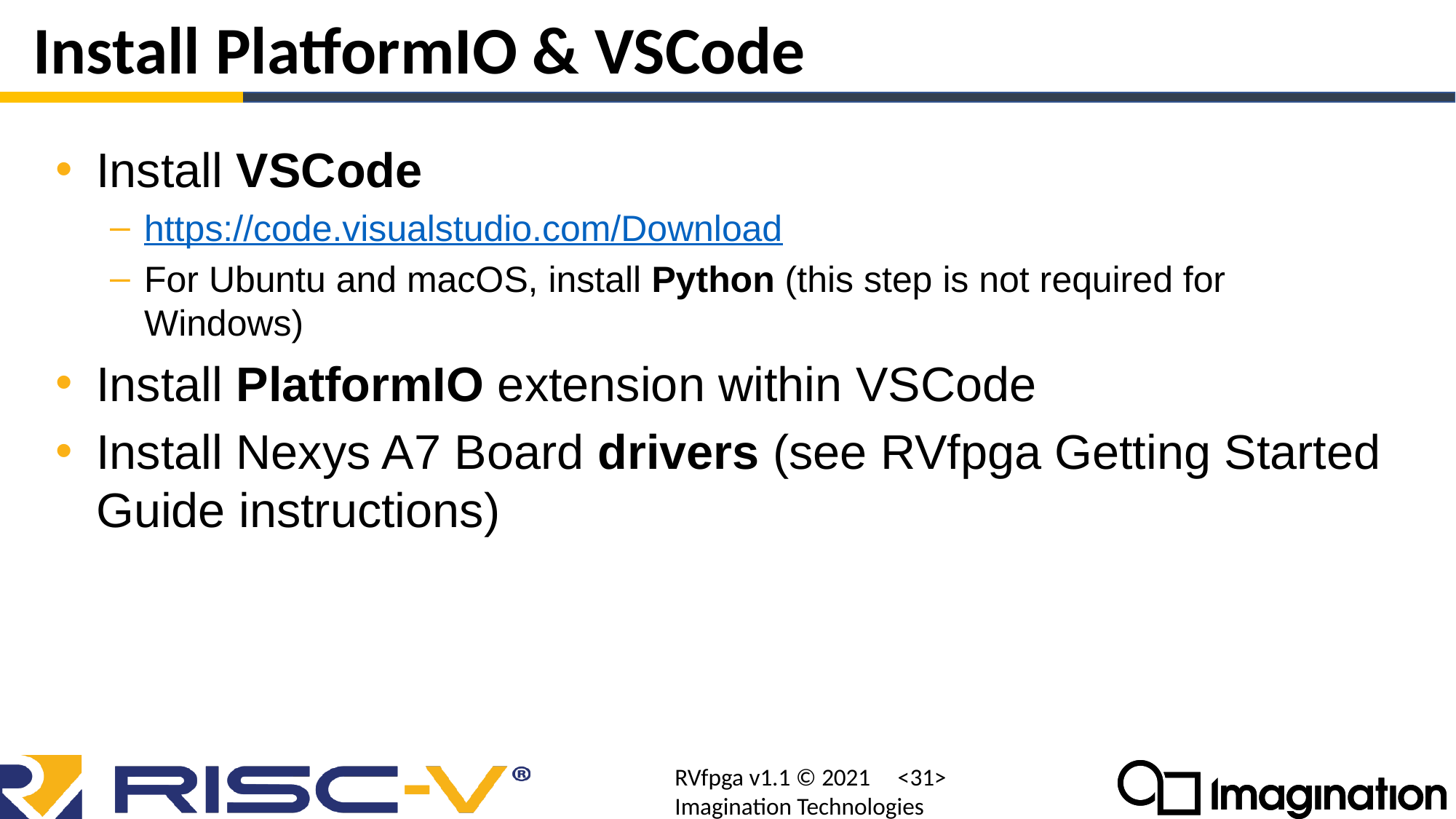

# Install PlatformIO & VSCode
Install VSCode
https://code.visualstudio.com/Download
For Ubuntu and macOS, install Python (this step is not required for Windows)
Install PlatformIO extension within VSCode
Install Nexys A7 Board drivers (see RVfpga Getting Started Guide instructions)